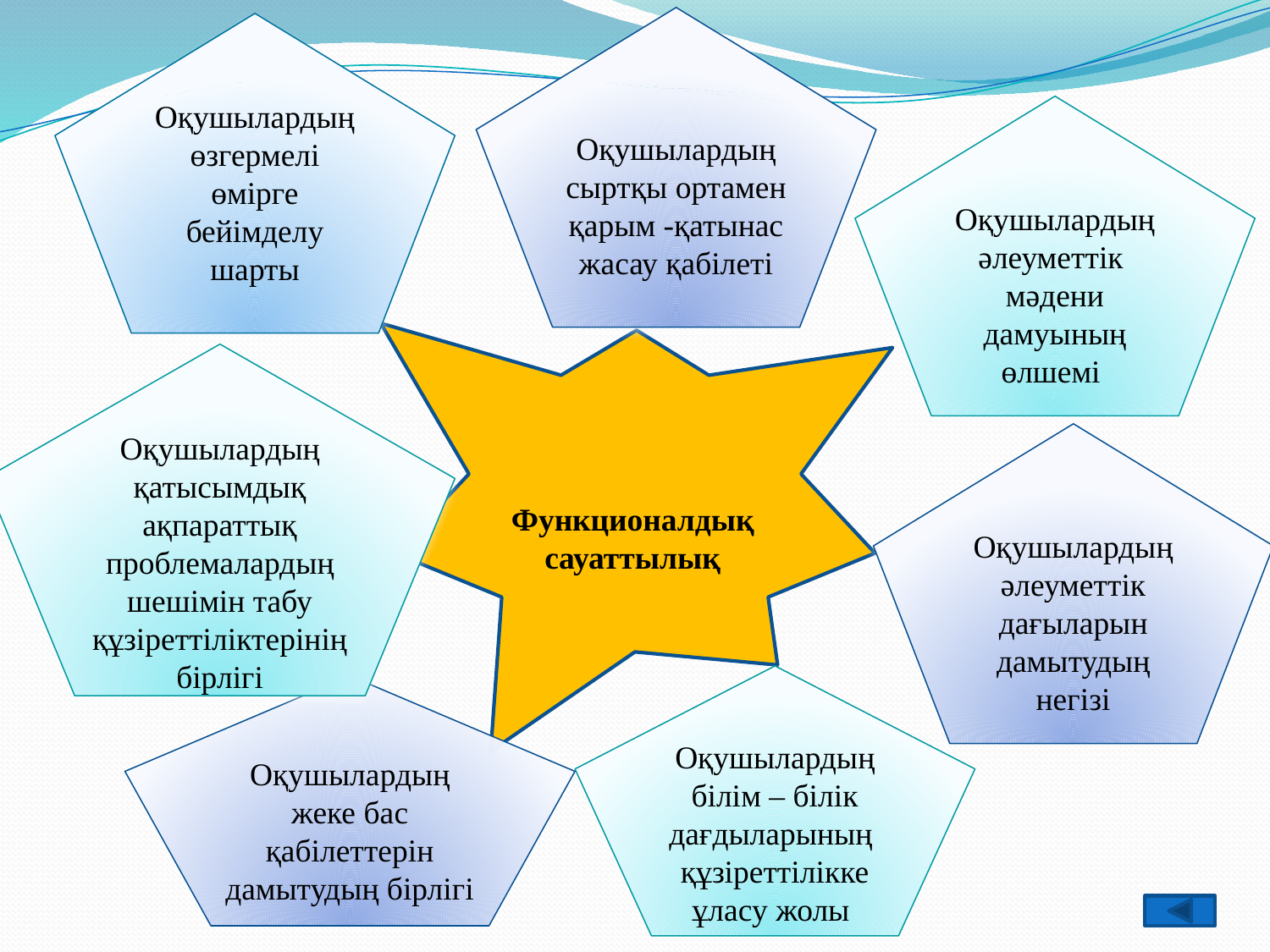

Оқушылардың сыртқы ортамен қарым -қатынас жасау қабілеті
Оқушылардың өзгермелі өмірге бейімделу шарты

Оқушылардың әлеуметтік  мәдени дамуының өлшемі
Функционалдық
сауаттылық
Оқушылардың қатысымдық ақпараттық проблемалардың шешімін табу құзіреттіліктерінің бірлігі
Оқушылардың әлеуметтік дағыларын дамытудың негізі
Оқушылардың білім – білік дағдыларының  құзіреттілікке ұласу жолы
Оқушылардың жеке бас қабілеттерін дамытудың бірлігі